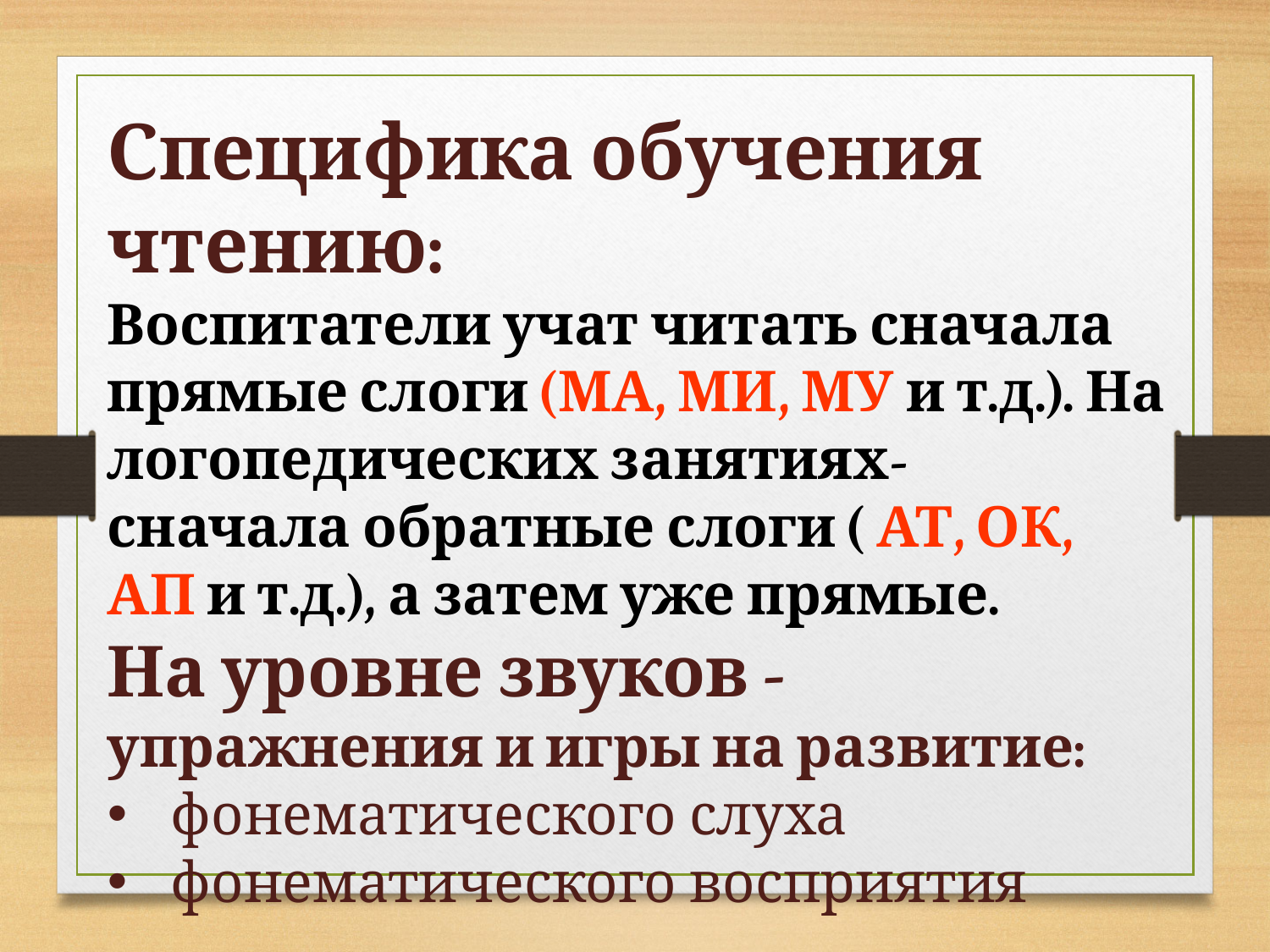

Специфика обучения чтению:
Воспитатели учат читать сначала прямые слоги (МА, МИ, МУ и т.д.). На логопедических занятиях-  сначала обратные слоги ( АТ, ОК, АП и т.д.), а затем уже прямые.
На уровне звуков - упражнения и игры на развитие:
фонематического слуха
фонематического восприятия